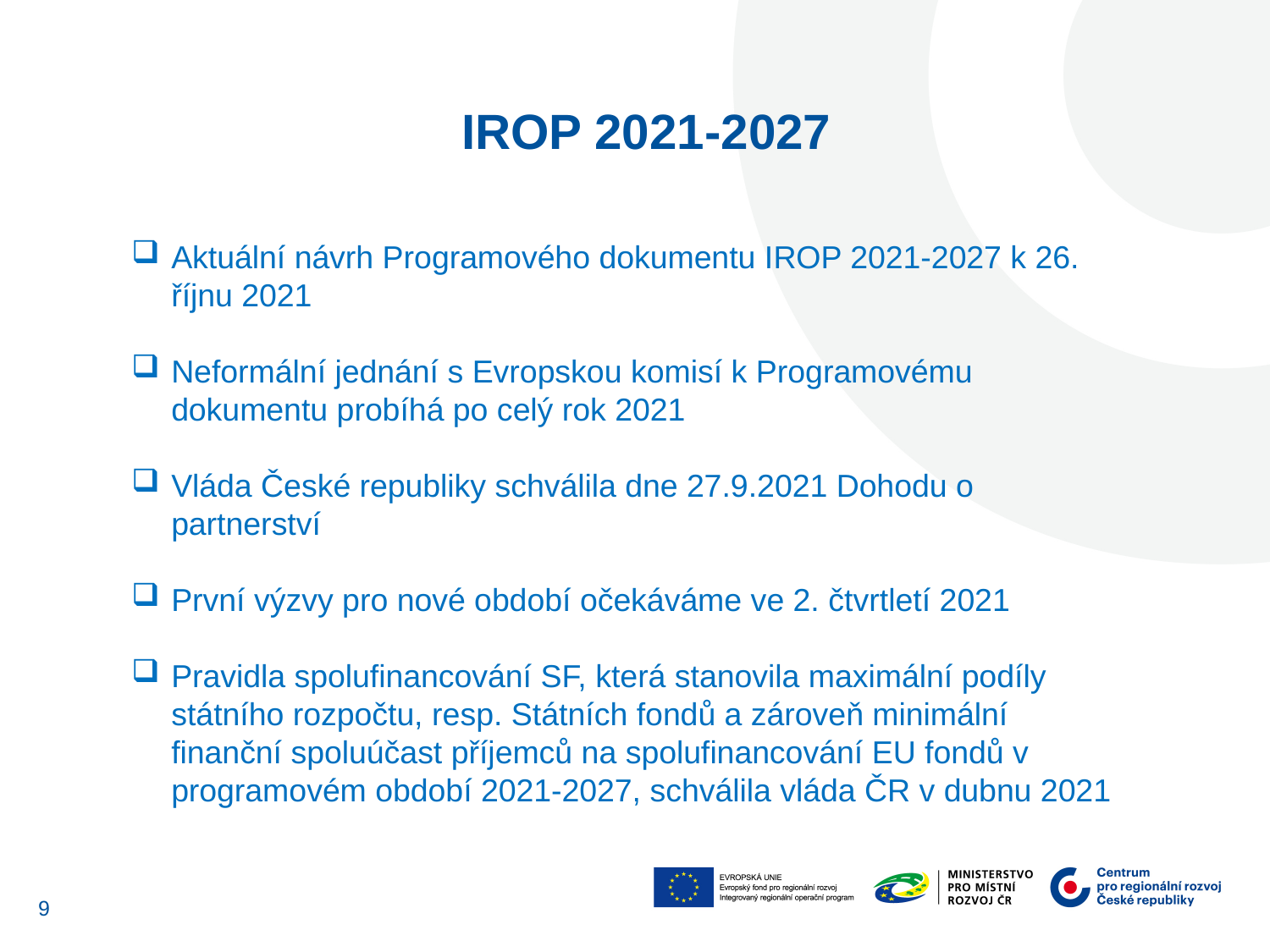

IROP 2021-2027
Aktuální návrh Programového dokumentu IROP 2021-2027 k 26. říjnu 2021

Neformální jednání s Evropskou komisí k Programovému dokumentu probíhá po celý rok 2021

Vláda České republiky schválila dne 27.9.2021 Dohodu o partnerství

První výzvy pro nové období očekáváme ve 2. čtvrtletí 2021

Pravidla spolufinancování SF, která stanovila maximální podíly státního rozpočtu, resp. Státních fondů a zároveň minimální finanční spoluúčast příjemců na spolufinancování EU fondů v programovém období 2021-2027, schválila vláda ČR v dubnu 2021

9